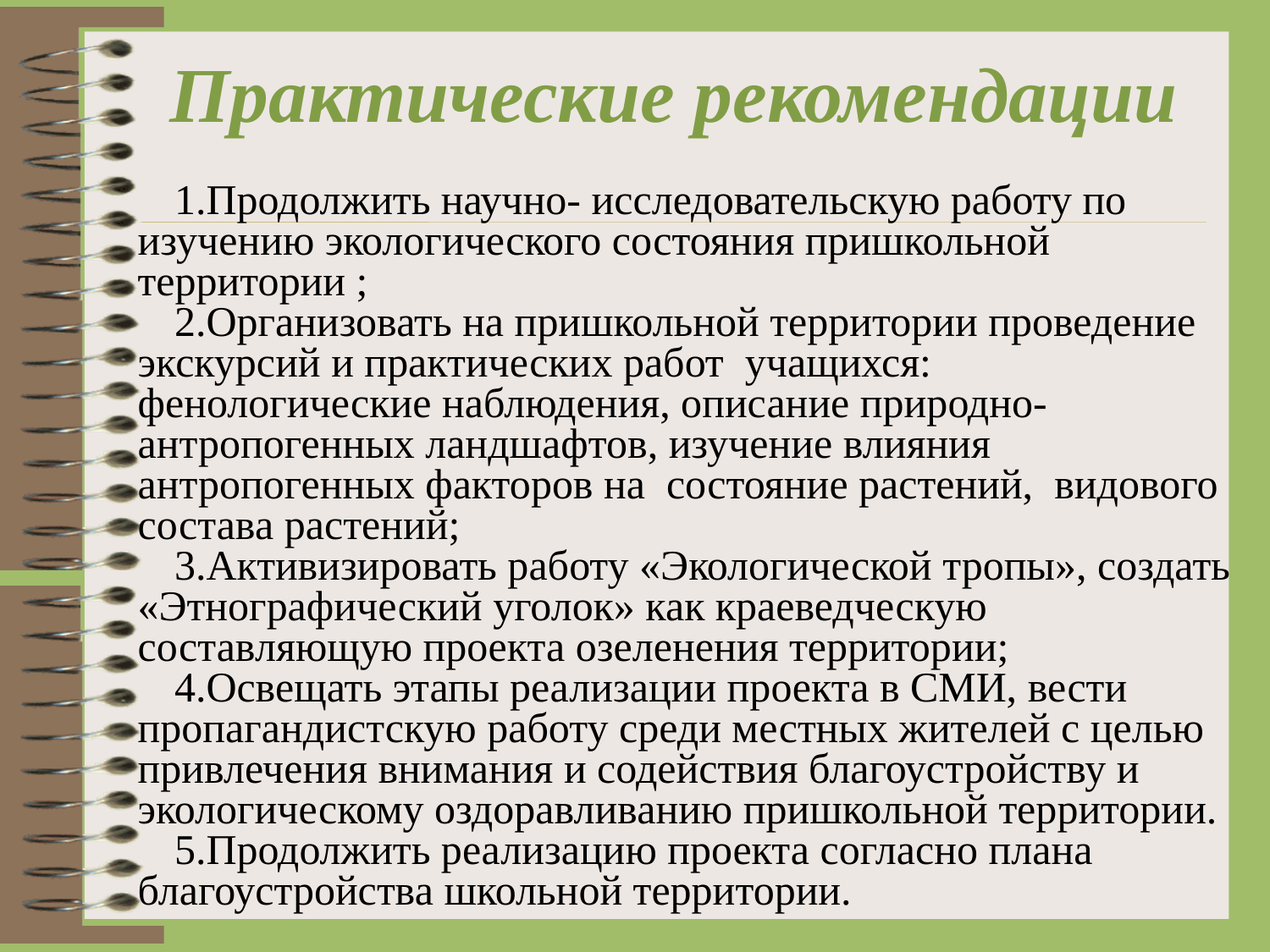

# Практические рекомендации
Продолжить научно- исследовательскую работу по изучению экологического состояния пришкольной территории ;
Организовать на пришкольной территории проведение экскурсий и практических работ  учащихся: фенологические наблюдения, описание природно-антропогенных ландшафтов, изучение влияния антропогенных факторов на  состояние растений,  видового состава растений;
Активизировать работу «Экологической тропы», создать «Этнографический уголок» как краеведческую составляющую проекта озеленения территории;
Освещать этапы реализации проекта в СМИ, вести пропагандистскую работу среди местных жителей с целью привлечения внимания и содействия благоустройству и экологическому оздоравливанию пришкольной территории.
Продолжить реализацию проекта согласно плана благоустройства школьной территории.